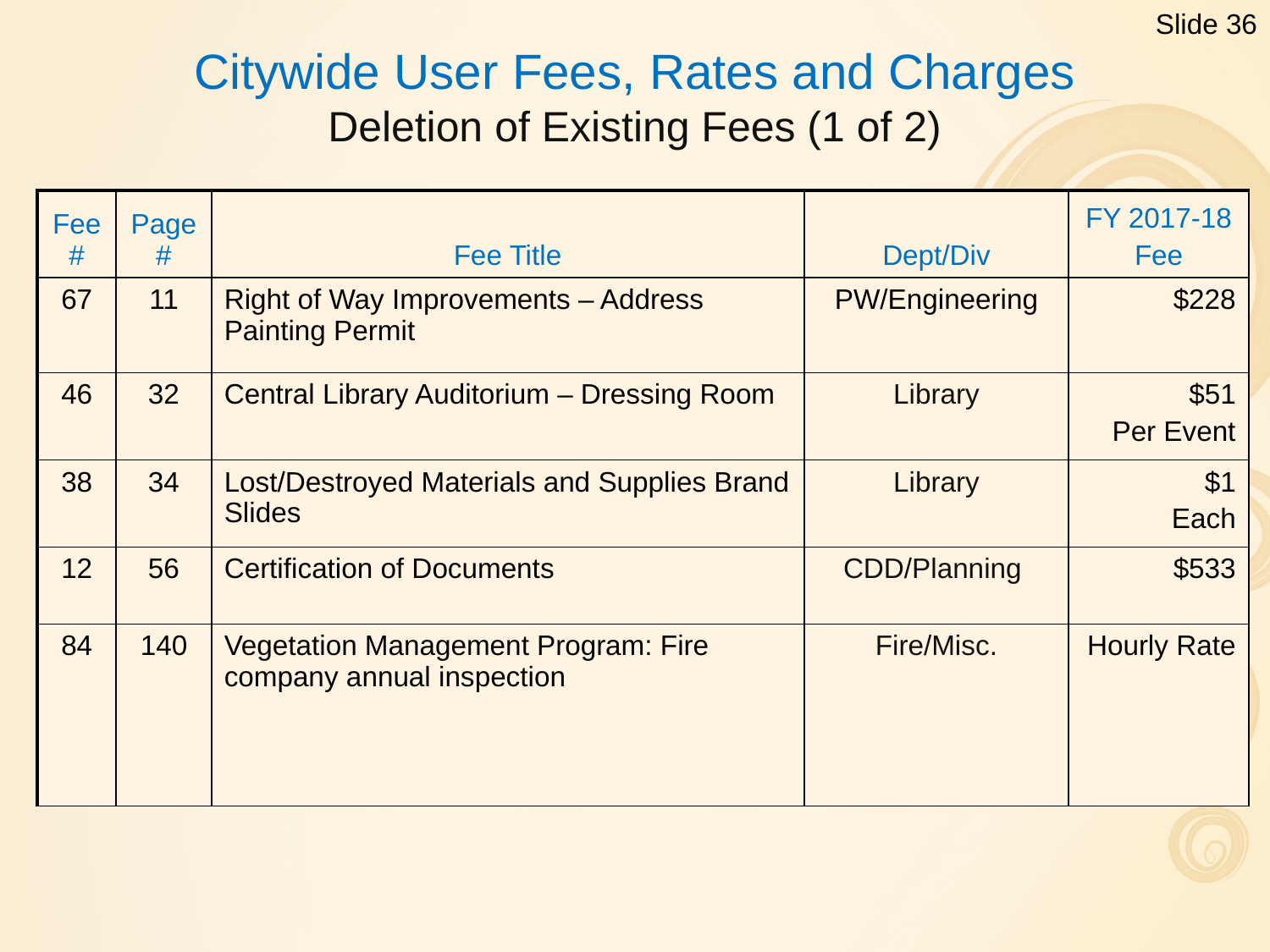

Slide 36
Citywide User Fees, Rates and Charges
Deletion of Existing Fees (1 of 2)
| Fee# | Page # | Fee Title | Dept/Div | FY 2017-18 Fee |
| --- | --- | --- | --- | --- |
| 67 | 11 | Right of Way Improvements – Address Painting Permit | PW/Engineering | $228 |
| 46 | 32 | Central Library Auditorium – Dressing Room | Library | $51 Per Event |
| 38 | 34 | Lost/Destroyed Materials and Supplies Brand Slides | Library | $1 Each |
| 12 | 56 | Certification of Documents | CDD/Planning | $533 |
| 84 | 140 | Vegetation Management Program: Fire company annual inspection | Fire/Misc. | Hourly Rate |